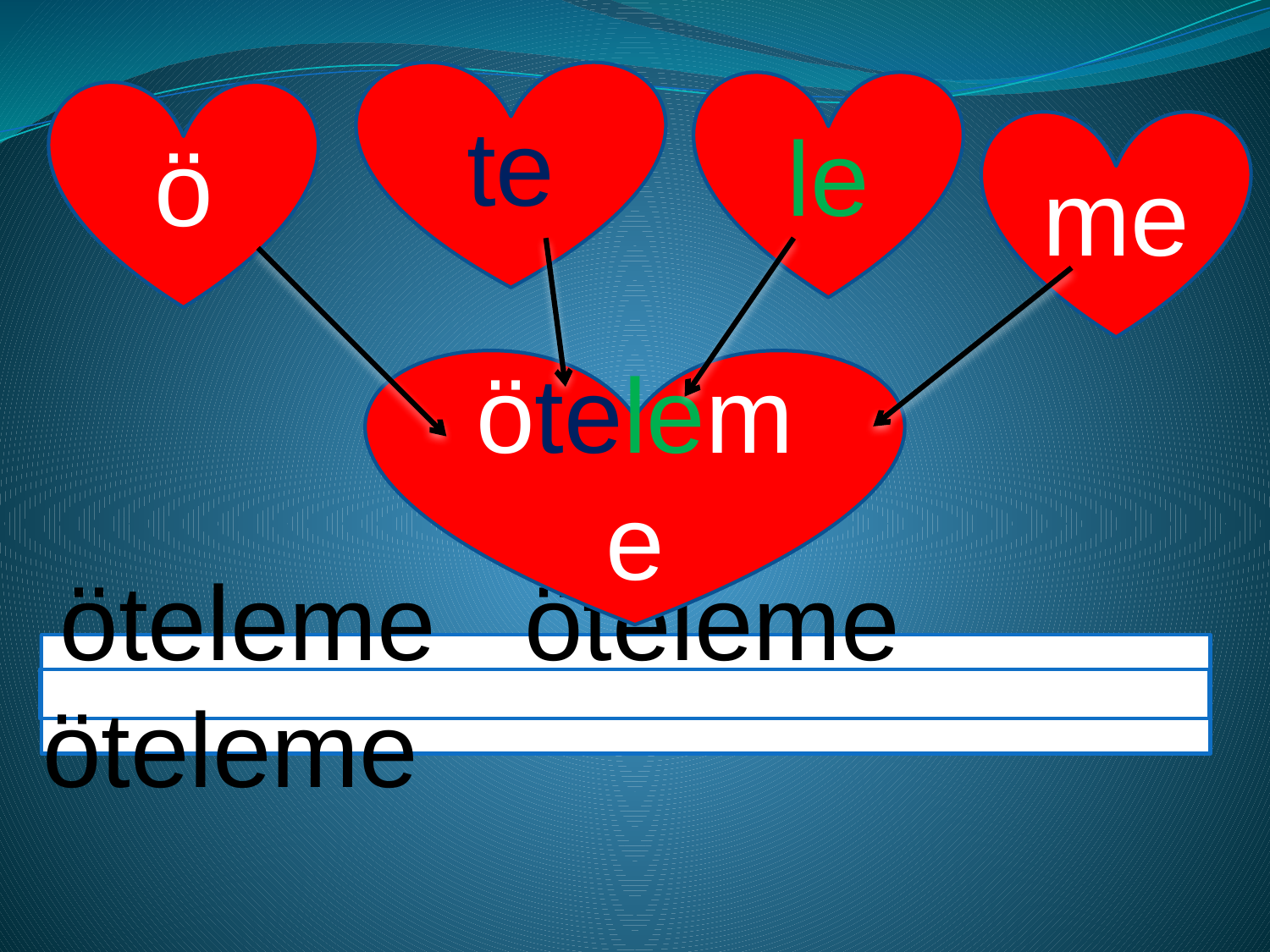

te
le
ö
me

öteleme

 öteleme   öteleme  öteleme